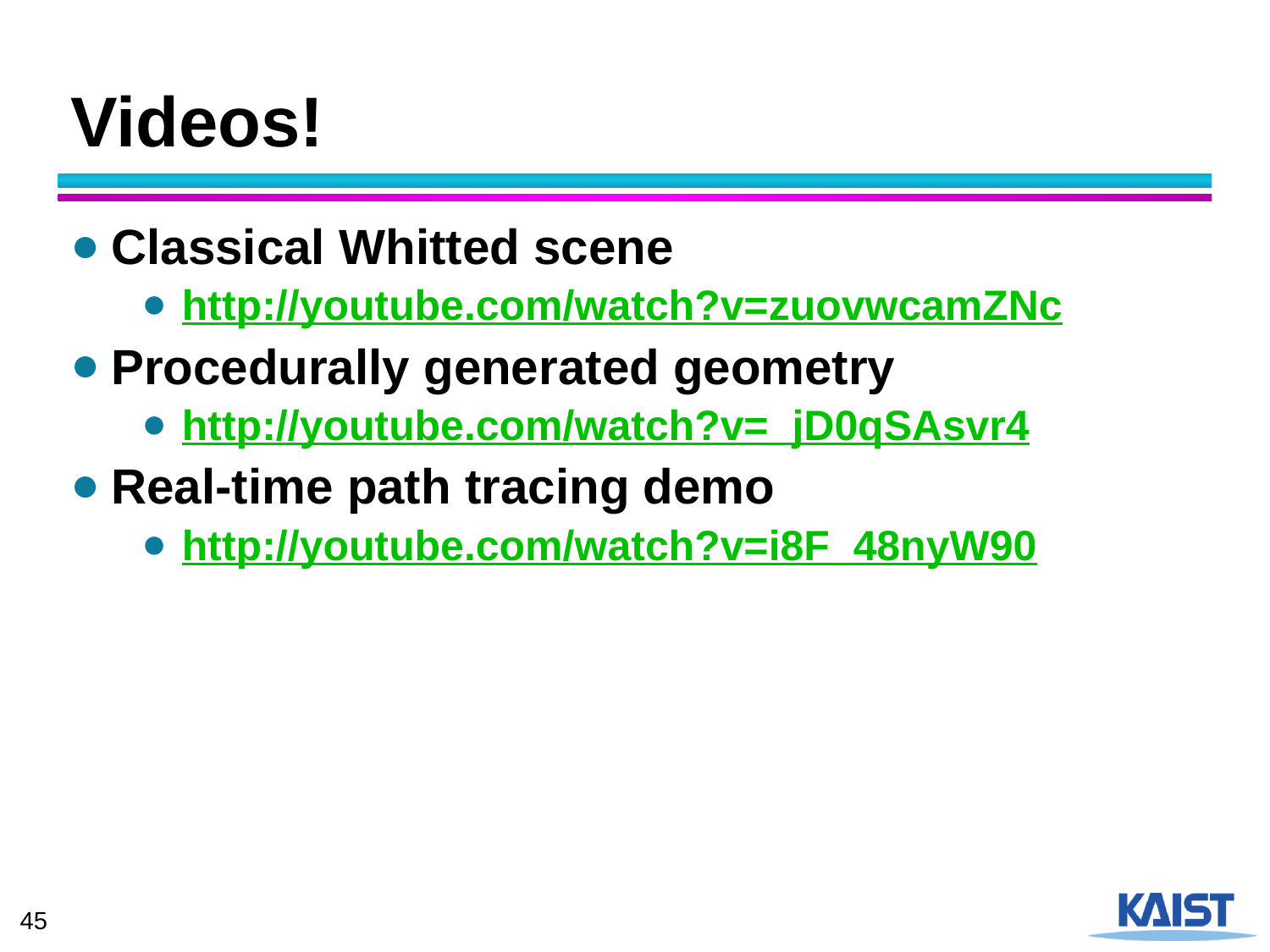

# Videos!
Classical Whitted scene
http://youtube.com/watch?v=zuovwcamZNc
Procedurally generated geometry
http://youtube.com/watch?v=_jD0qSAsvr4
Real-time path tracing demo
http://youtube.com/watch?v=i8F_48nyW90